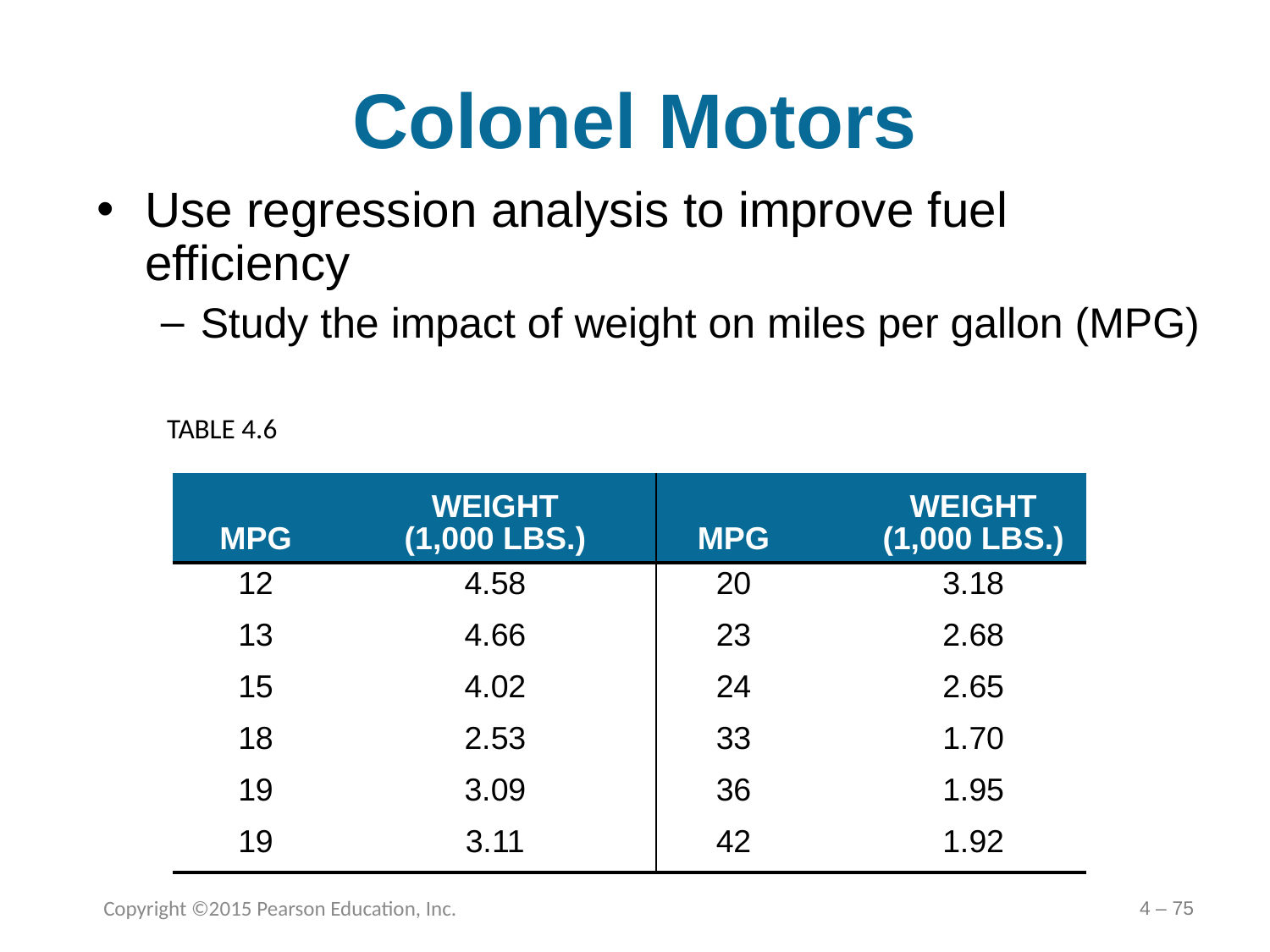

# Colonel Motors
Use regression analysis to improve fuel efficiency
Study the impact of weight on miles per gallon (MPG)
TABLE 4.6
| MPG |  | WEIGHT (1,000 LBS.) |  | MPG |  | WEIGHT (1,000 LBS.) |
| --- | --- | --- | --- | --- | --- | --- |
| 12 |  | 4.58 |  | 20 |  | 3.18 |
| 13 |  | 4.66 |  | 23 |  | 2.68 |
| 15 |  | 4.02 |  | 24 |  | 2.65 |
| 18 |  | 2.53 |  | 33 |  | 1.70 |
| 19 |  | 3.09 |  | 36 |  | 1.95 |
| 19 |  | 3.11 |  | 42 |  | 1.92 |
Copyright ©2015 Pearson Education, Inc.
4 – 75